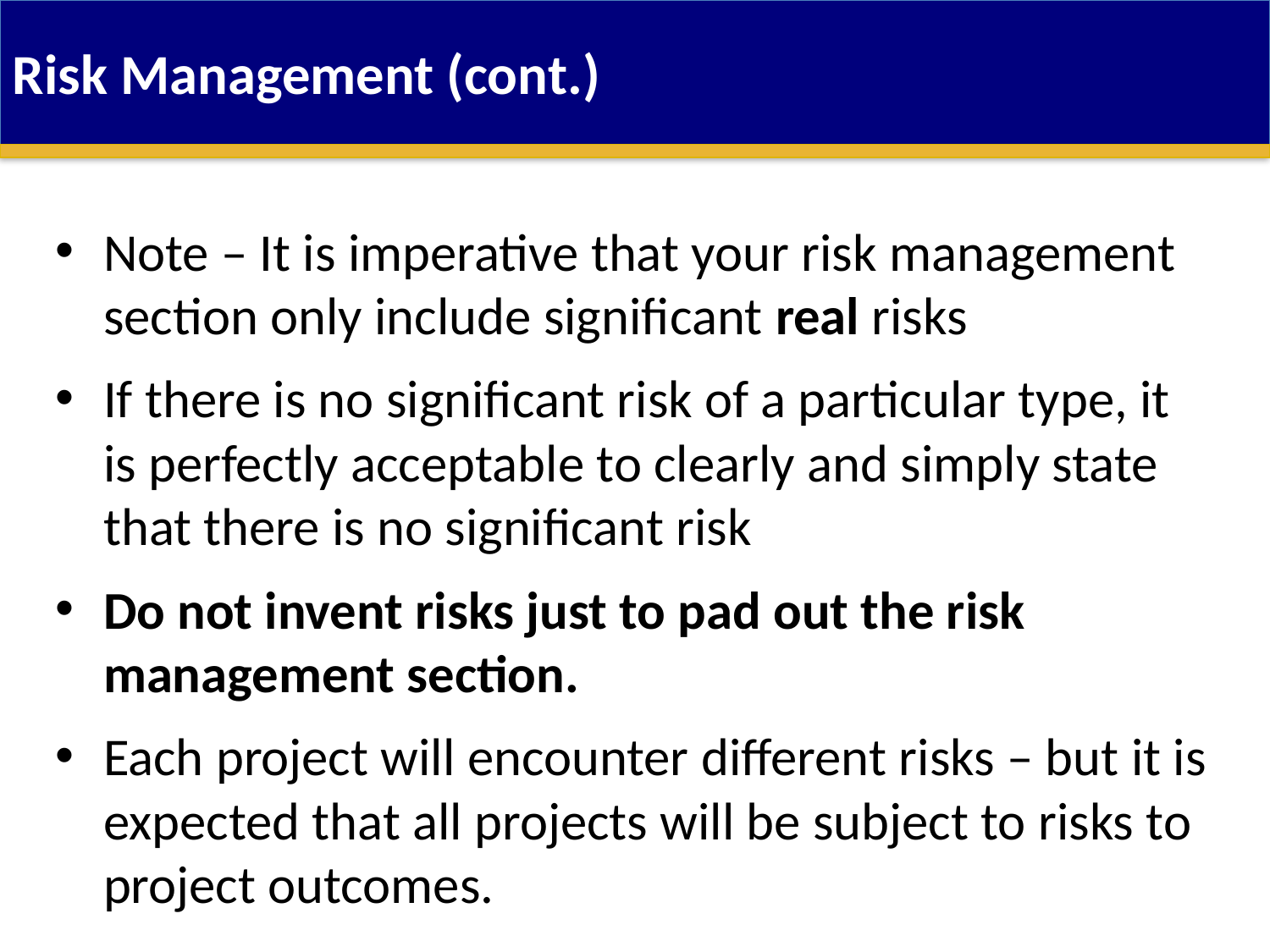

Risk Management (cont.)

Note – It is imperative that your risk management section only include significant real risks
If there is no significant risk of a particular type, it is perfectly acceptable to clearly and simply state that there is no significant risk
Do not invent risks just to pad out the risk management section.
Each project will encounter different risks – but it is expected that all projects will be subject to risks to project outcomes.